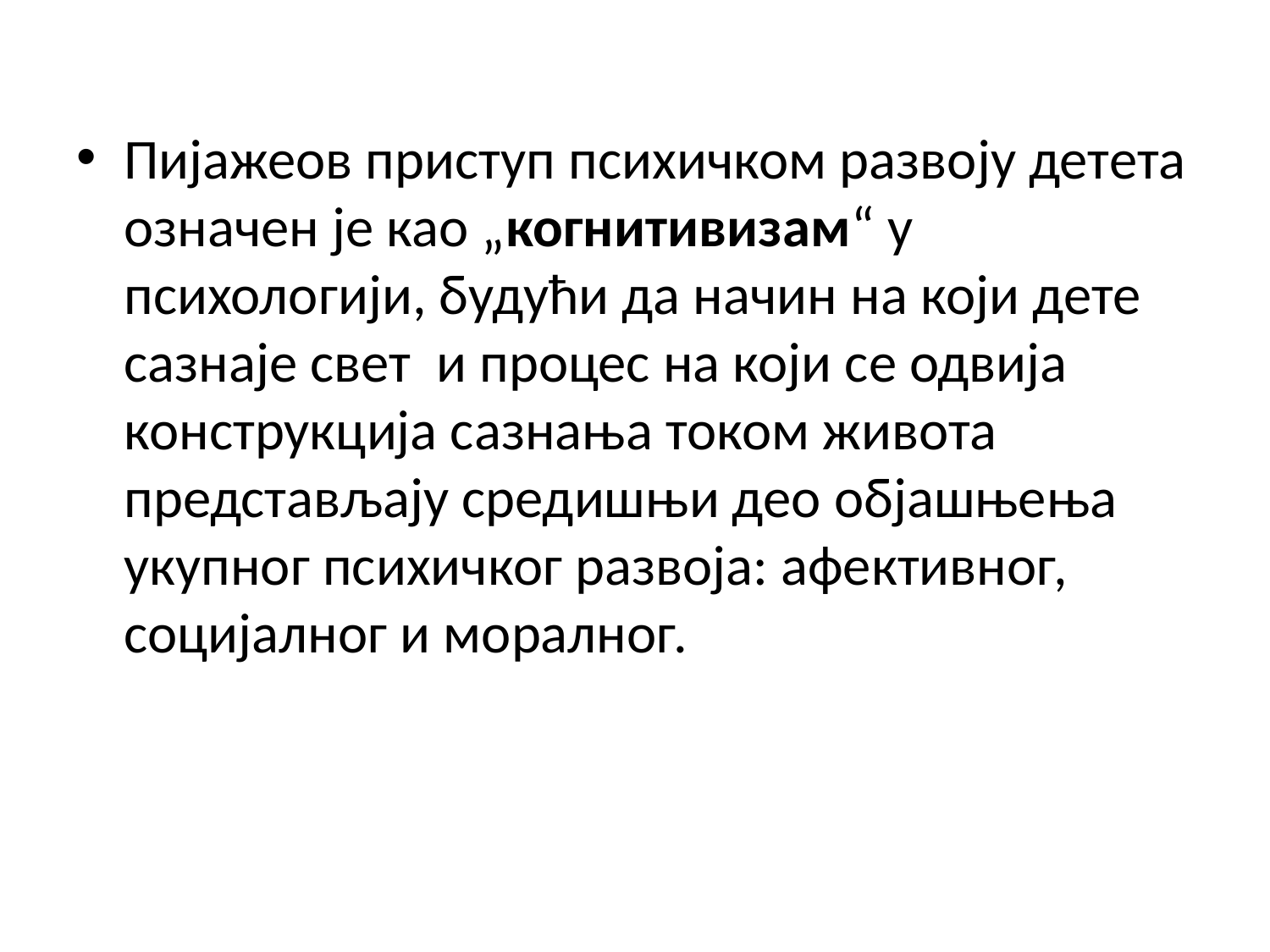

Пијажеов приступ психичком развоју детета означен је као „когнитивизам“ у психологији, будући да начин на који дете сазнаје свет  и процес на који се одвија конструкција сазнања током живота представљају средишњи део објашњења укупног психичког развоја: афективног, социјалног и моралног.